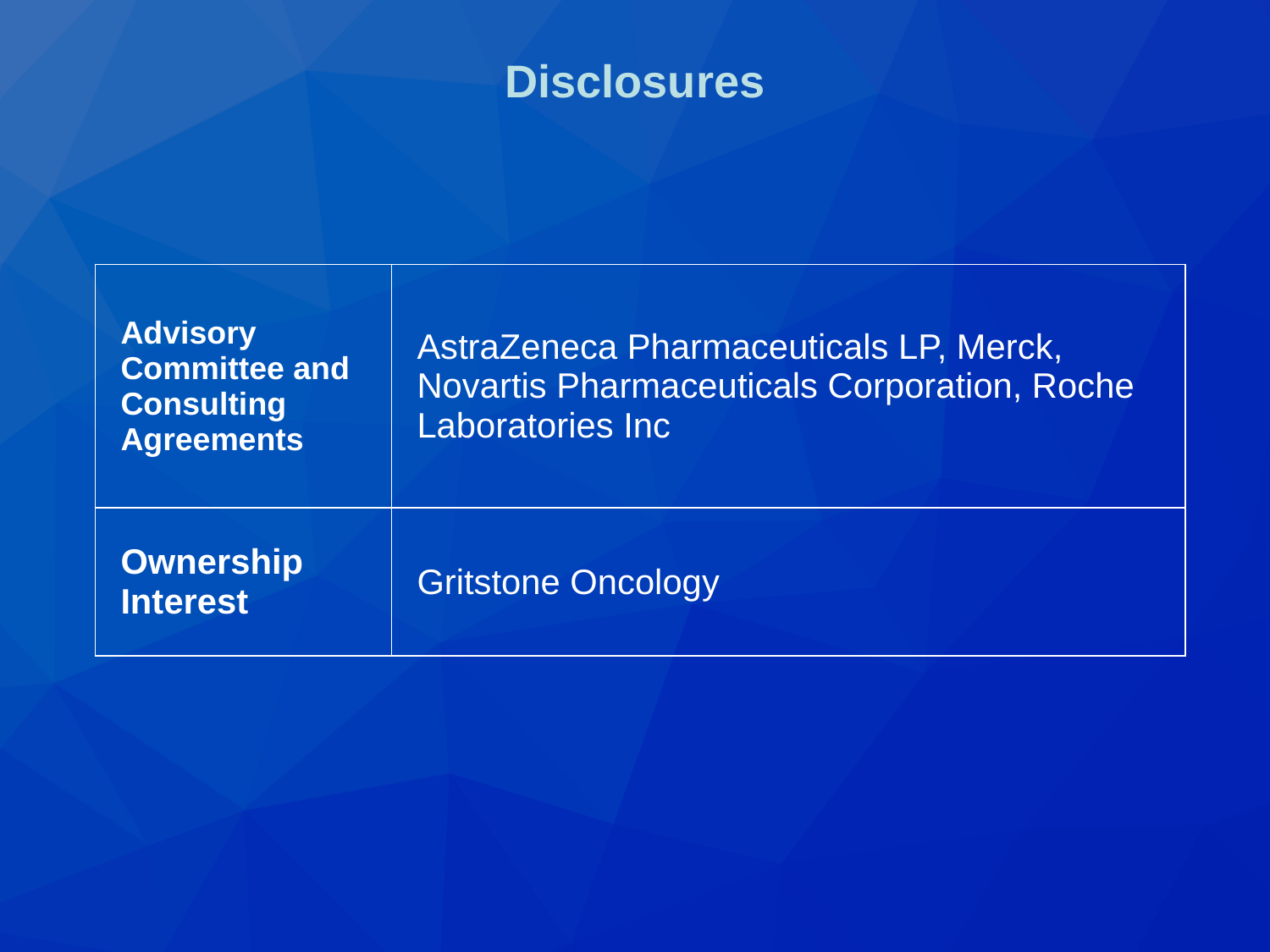

# Disclosures
| Advisory Committee and Consulting Agreements | AstraZeneca Pharmaceuticals LP, Merck, Novartis Pharmaceuticals Corporation, Roche Laboratories Inc |
| --- | --- |
| Ownership Interest | Gritstone Oncology |